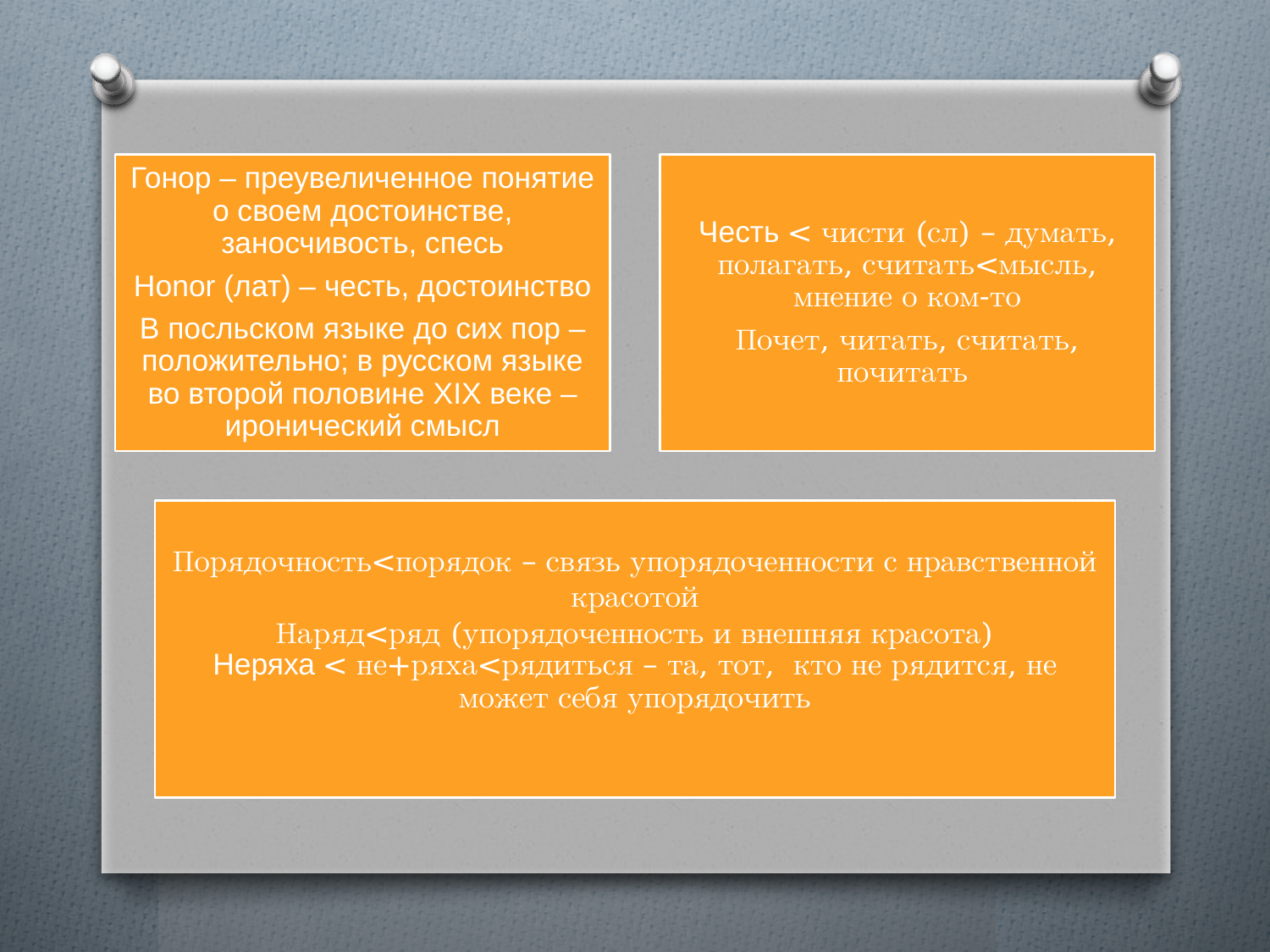

Гонор – преувеличенное понятие о своем достоинстве, заносчивость, спесь
Honor (лат) – честь, достоинство
В посльском языке до сих пор – положительно; в русском языке во второй половине XIX веке – иронический смысл
Честь < чисти (сл) – думать, полагать, считать<мысль, мнение о ком-то
Почет, читать, считать, почитать
Порядочность<порядок – связь упорядоченности с нравственной красотой
Наряд<ряд (упорядоченность и внешняя красота)
Неряха < не+ряха<рядиться – та, тот,  кто не рядится, не может себя упорядочить